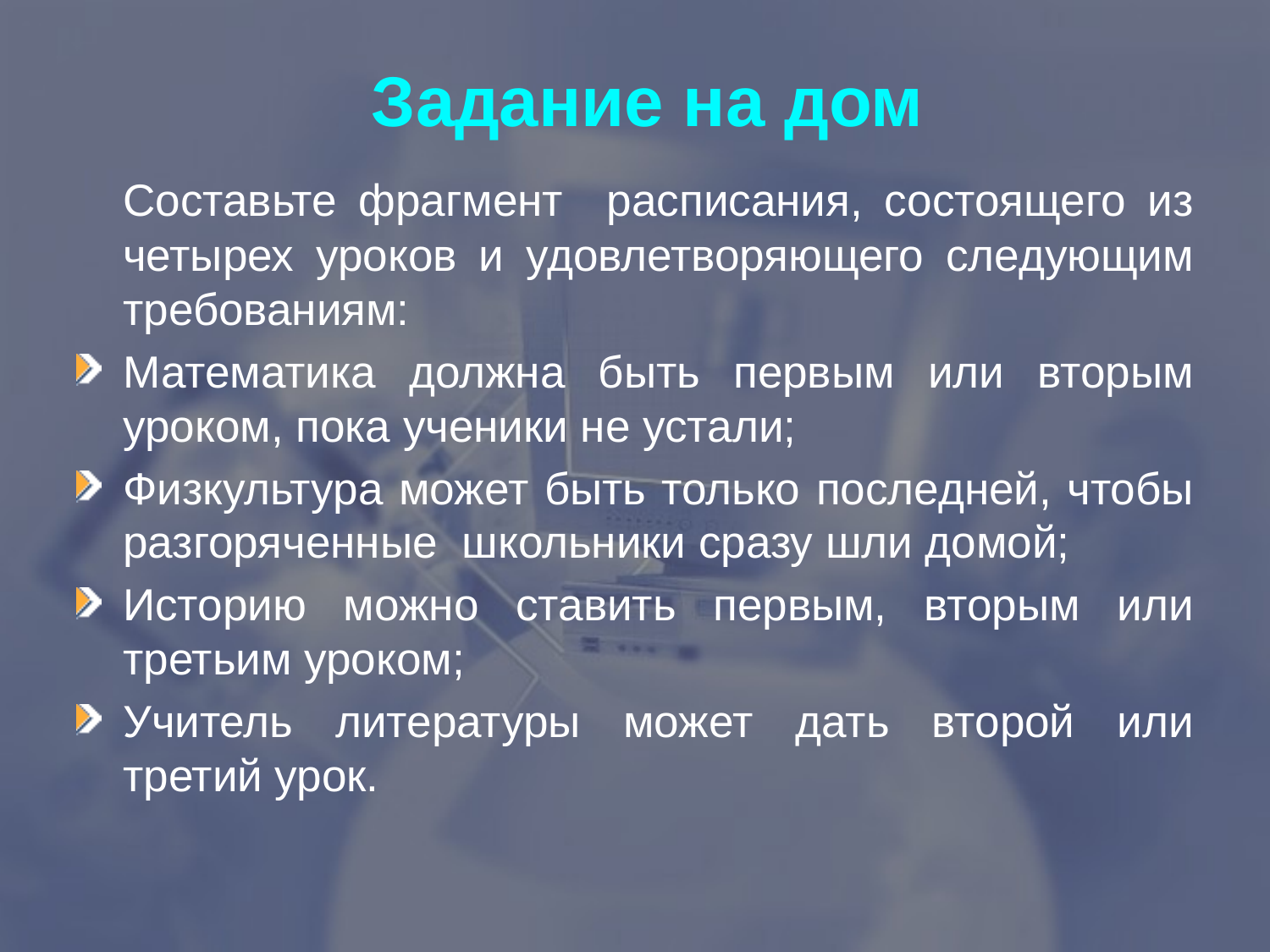

# Задание на дом
	Составьте фрагмент  расписания, состоящего из четырех уроков и удовлетворяющего следующим требованиям:
Математика должна быть первым или вторым уроком, пока ученики не устали;
Физкультура может быть только последней, чтобы разгоряченные  школьники сразу шли домой;
Историю можно ставить первым, вторым или третьим уроком;
Учитель литературы может дать второй или третий урок.